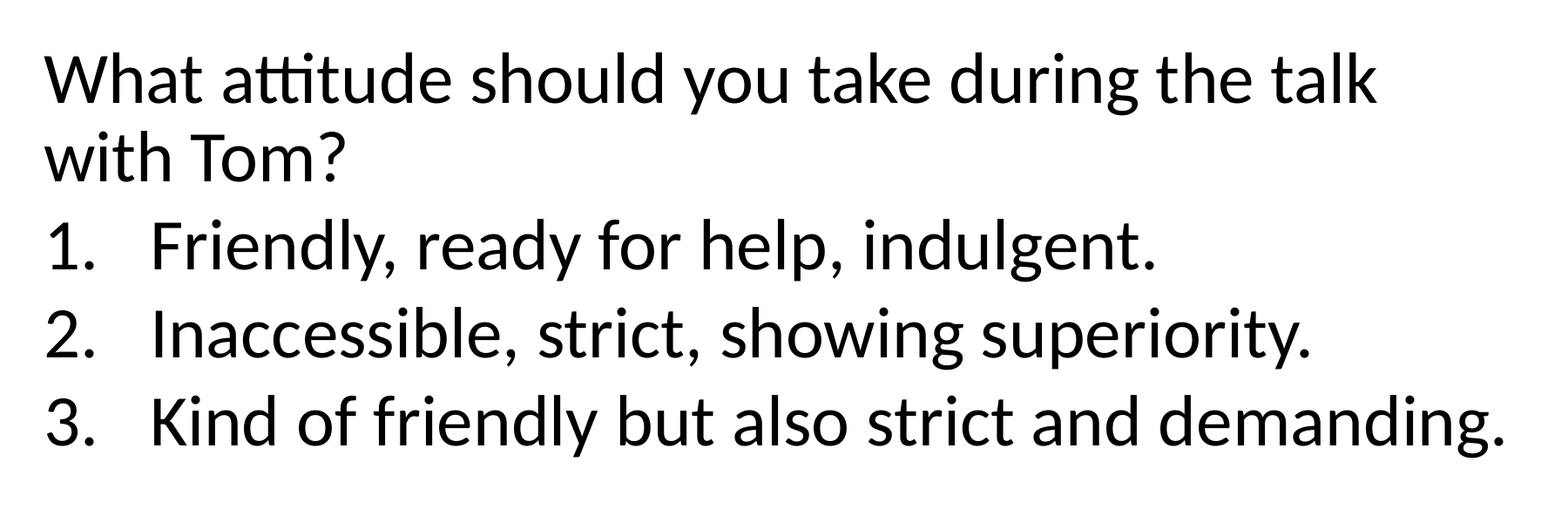

What attitude should you take during the talk with Tom?
Friendly, ready for help, indulgent.
Inaccessible, strict, showing superiority.
Kind of friendly but also strict and demanding.